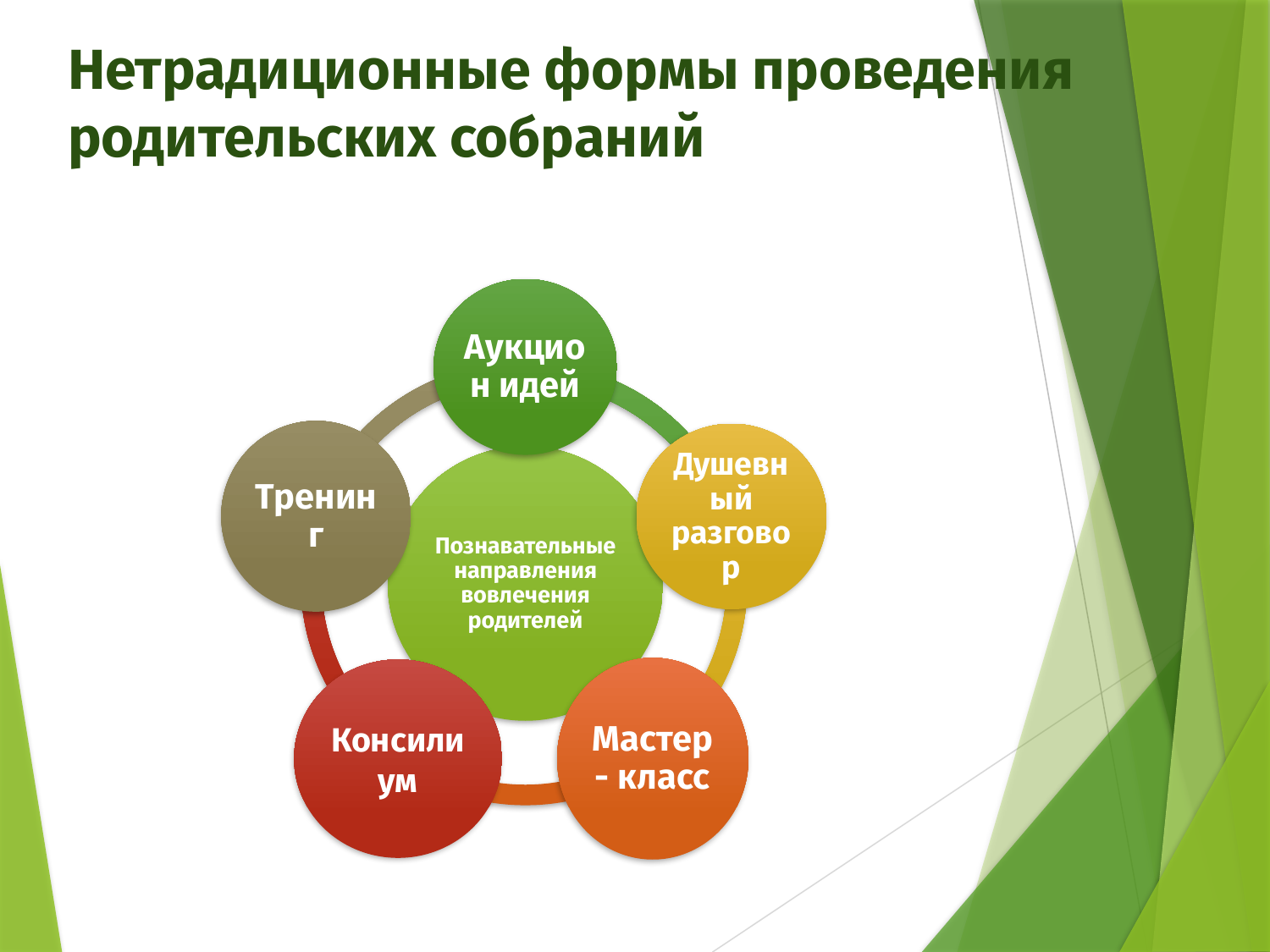

# Нетрадиционные формы проведения родительских собраний
Познавательные направления вовлечения родителей
Аукцион идей
Душевный разговор
Мастер - класс
Консилиум
Тренинг